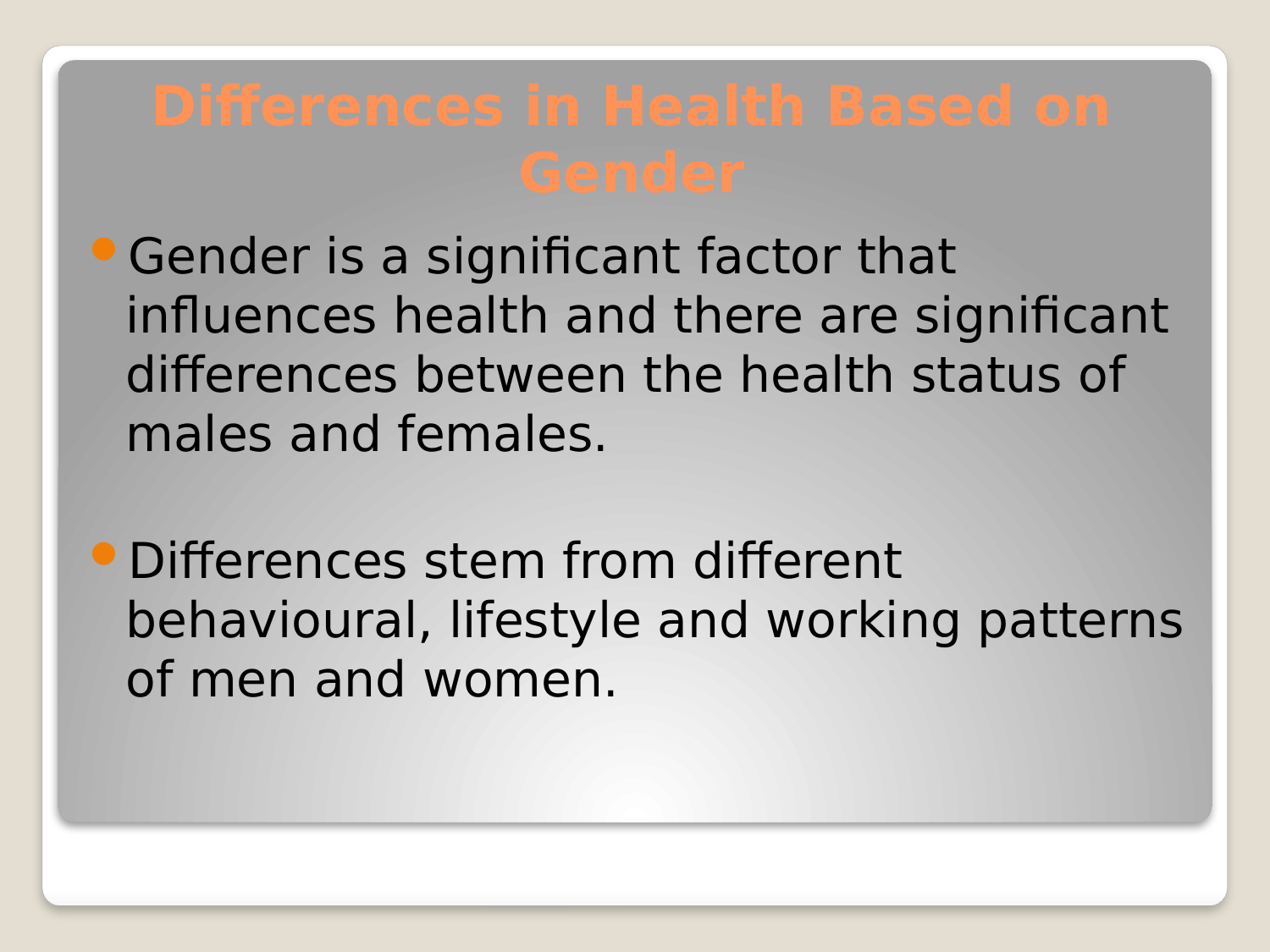

# Differences in Health Based on Gender
Gender is a significant factor that influences health and there are significant differences between the health status of males and females.

Differences stem from different behavioural, lifestyle and working patterns of men and women.